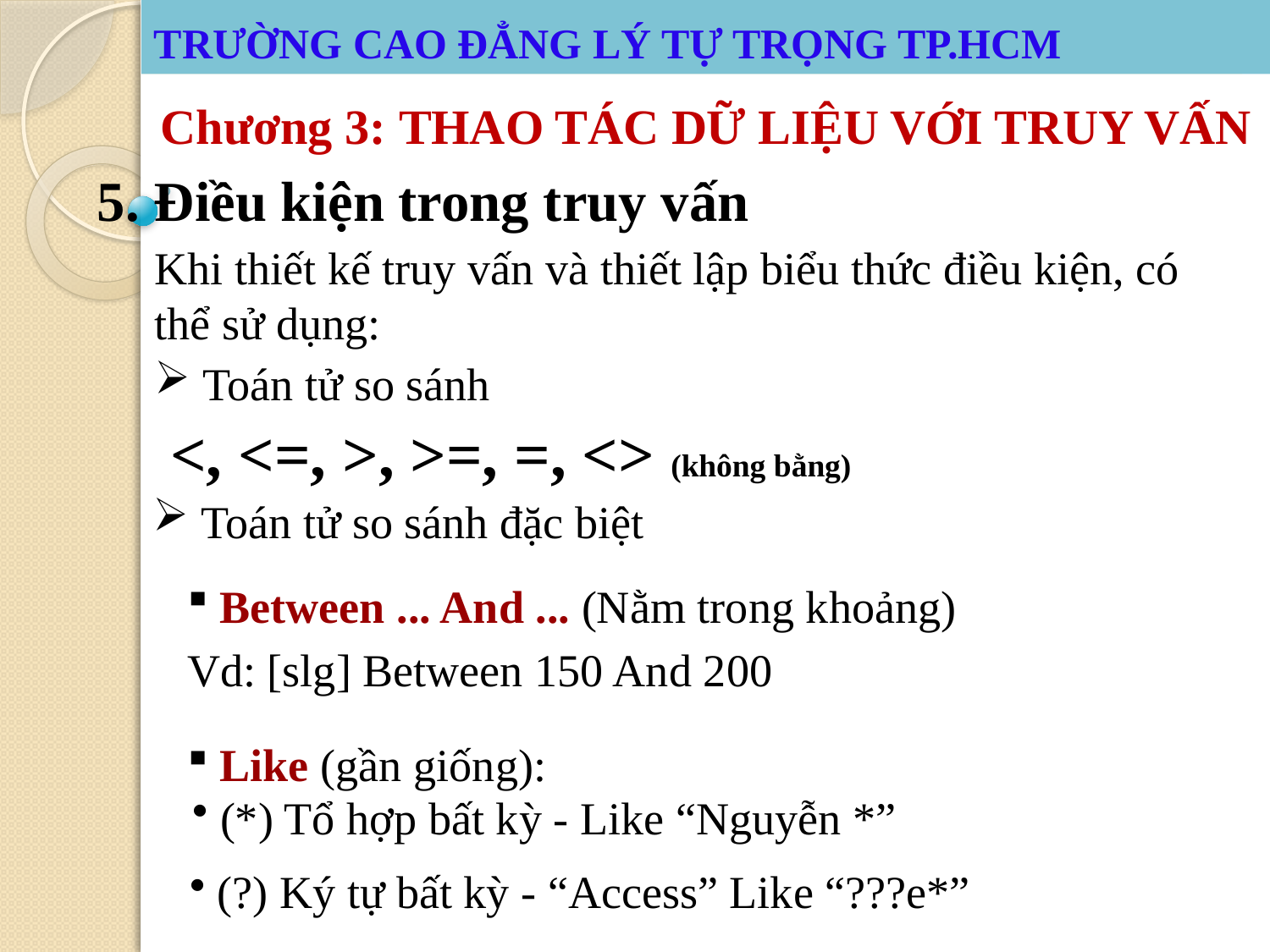

# TRƯỜNG CAO ĐẲNG LÝ TỰ TRỌNG TP.HCM
TRƯỜNG CAO ĐẲNG LÝ TỰ TRỌNG TP.HCM
Chương 3: THAO TÁC DỮ LIỆU VỚI TRUY VẤN
5. Điều kiện trong truy vấn
Khi thiết kế truy vấn và thiết lập biểu thức điều kiện, có thể sử dụng:
 Toán tử so sánh
 <, <=, >, >=, =, <> (không bằng)
 Toán tử so sánh đặc biệt
 Between ... And ... (Nằm trong khoảng)
Vd: [slg] Between 150 And 200
 Like (gần giống):
 (*) Tổ hợp bất kỳ - Like “Nguyễn *”
 (?) Ký tự bất kỳ - “Access” Like “???e*”